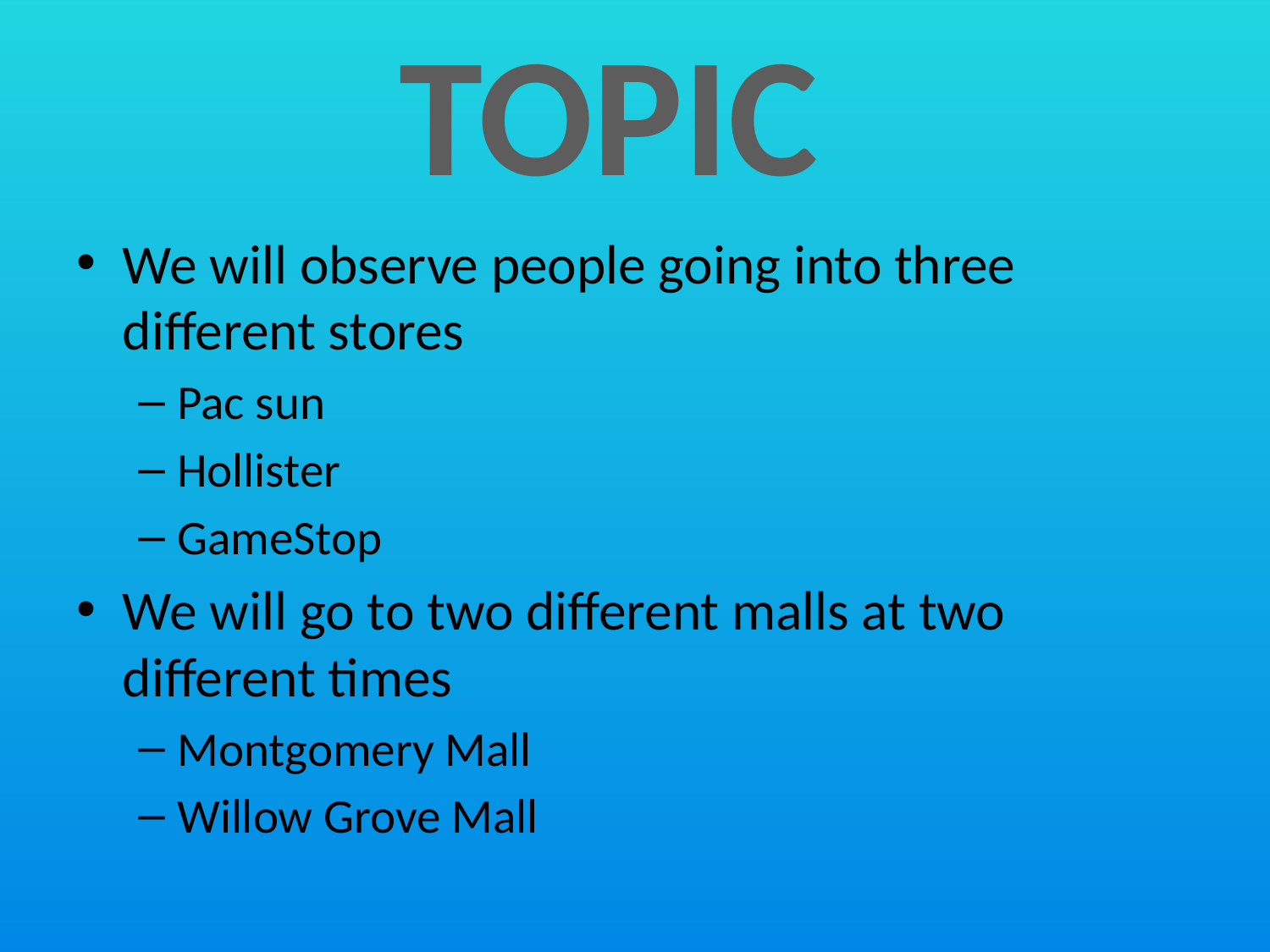

TOPIC
We will observe people going into three different stores
Pac sun
Hollister
GameStop
We will go to two different malls at two different times
Montgomery Mall
Willow Grove Mall